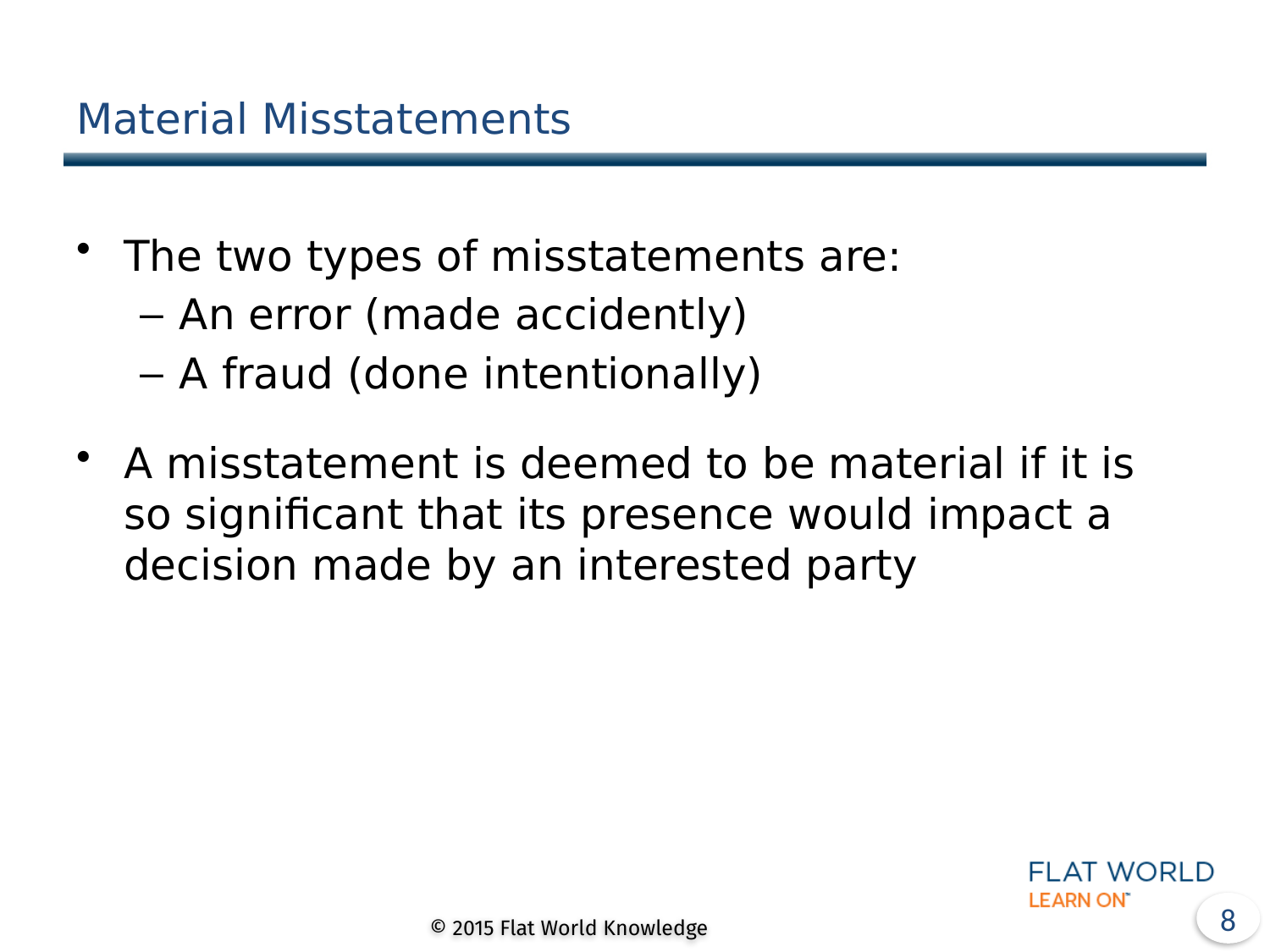

# Material Misstatements
The two types of misstatements are:
An error (made accidently)
A fraud (done intentionally)
A misstatement is deemed to be material if it is so significant that its presence would impact a decision made by an interested party
8
© 2015 Flat World Knowledge